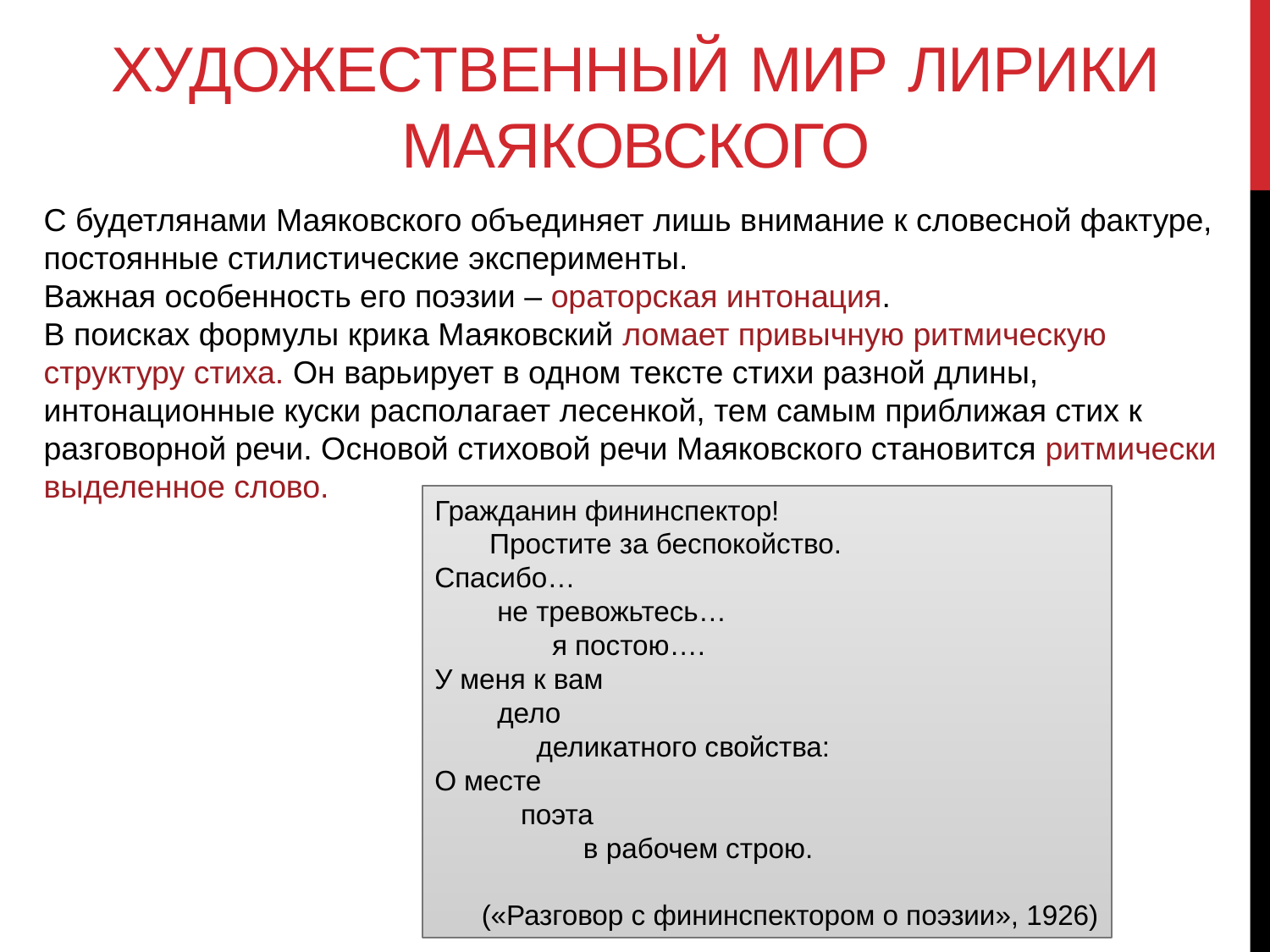

# Художественный мир лирики Маяковского
С будетлянами Маяковского объединяет лишь внимание к словесной фактуре,
постоянные стилистические эксперименты.
Важная особенность его поэзии – ораторская интонация.
В поисках формулы крика Маяковский ломает привычную ритмическую
структуру стиха. Он варьирует в одном тексте стихи разной длины,
интонационные куски располагает лесенкой, тем самым приближая стих к
разговорной речи. Основой стиховой речи Маяковского становится ритмически
выделенное слово.
Гражданин фининспектор!
       Простите за беспокойство.
Спасибо…
        не тревожьтесь…
               я постою….
У меня к вам
        дело
             деликатного свойства:
О месте
           поэта
                   в рабочем строю.

      («Разговор с фининспектором о поэзии», 1926)